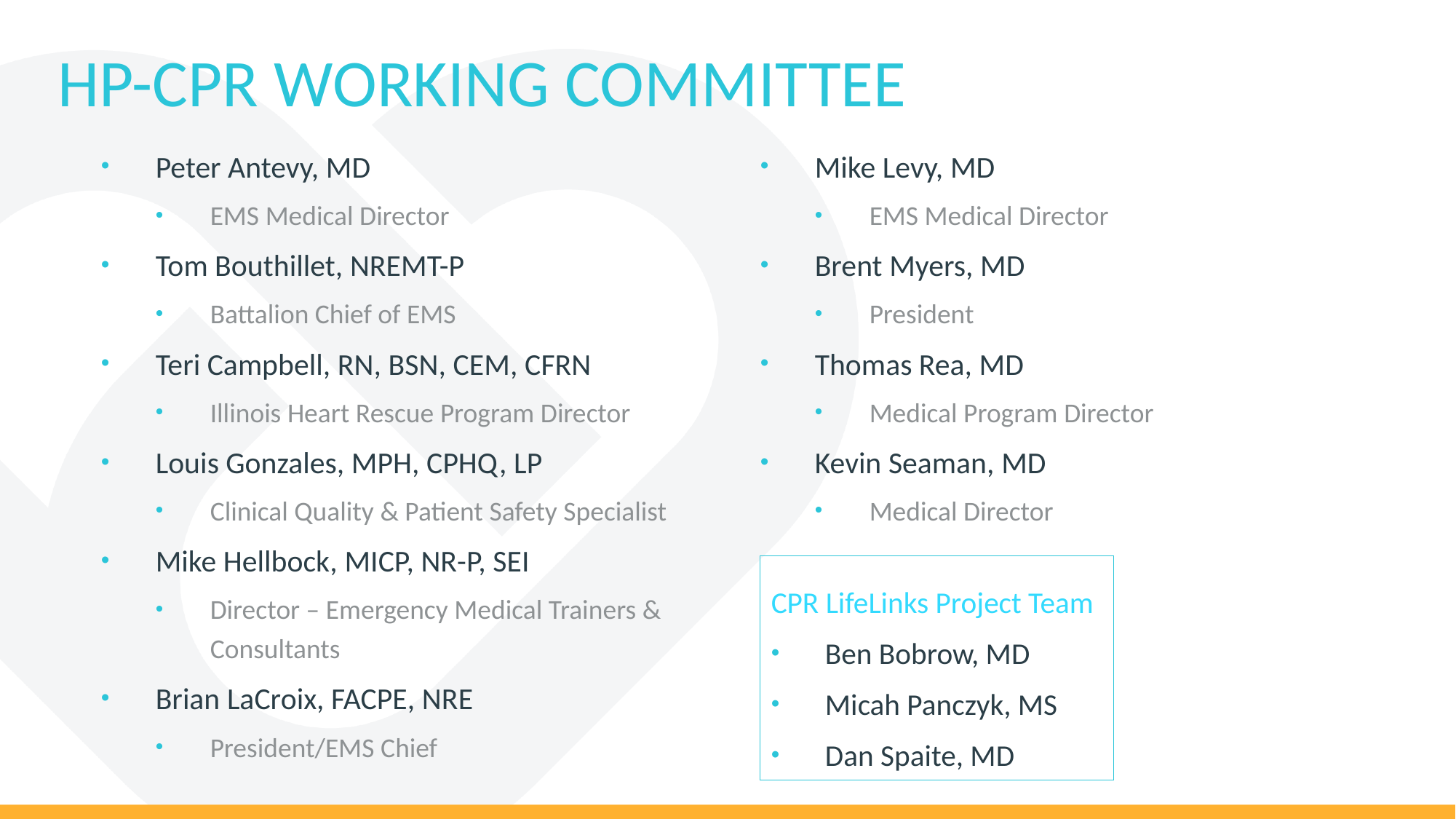

# Hp-CPR working committee
Peter Antevy, MD
EMS Medical Director
Tom Bouthillet, NREMT-P
Battalion Chief of EMS
Teri Campbell, RN, BSN, CEM, CFRN
Illinois Heart Rescue Program Director
Louis Gonzales, MPH, CPHQ, LP
Clinical Quality & Patient Safety Specialist
Mike Hellbock, MICP, NR-P, SEI
Director – Emergency Medical Trainers & Consultants
Brian LaCroix, FACPE, NRE
President/EMS Chief
Mike Levy, MD
EMS Medical Director
Brent Myers, MD
President
Thomas Rea, MD
Medical Program Director
Kevin Seaman, MD
Medical Director
CPR LifeLinks Project Team
Ben Bobrow, MD
Micah Panczyk, MS
Dan Spaite, MD